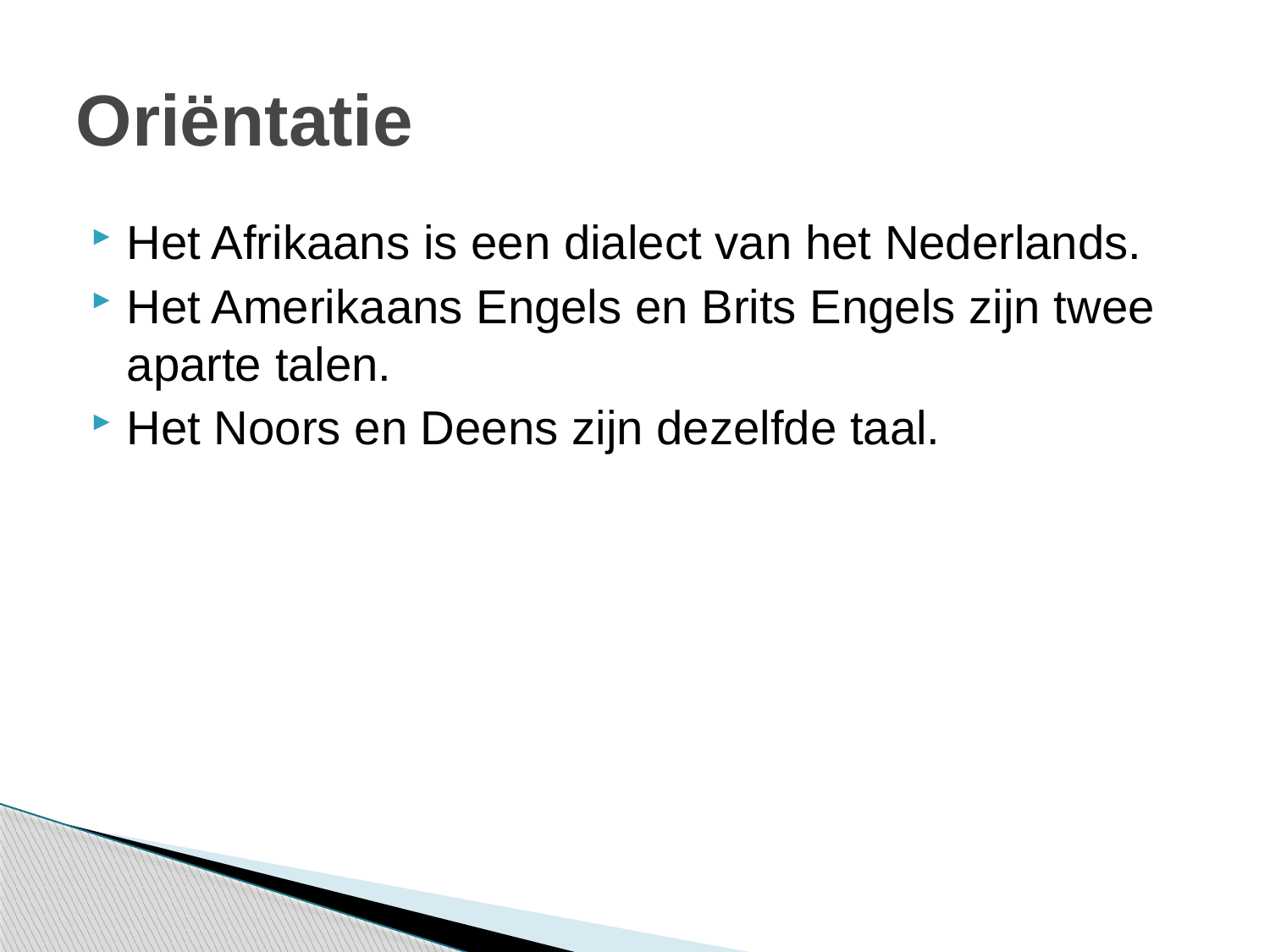

# Oriëntatie
Het Afrikaans is een dialect van het Nederlands.
Het Amerikaans Engels en Brits Engels zijn twee aparte talen.
Het Noors en Deens zijn dezelfde taal.